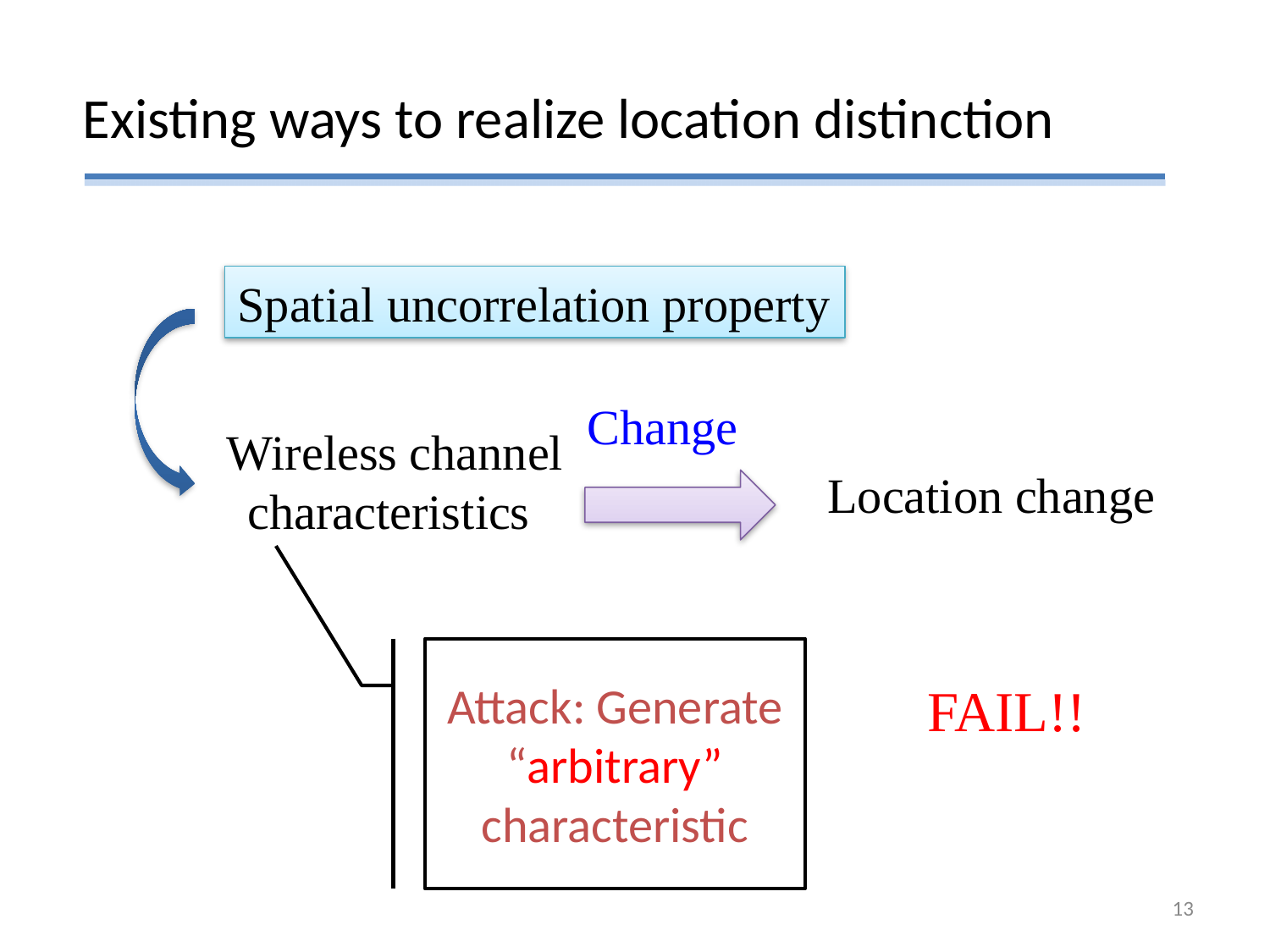

# Existing ways to realize location distinction
Spatial uncorrelation property

Change
Wireless channel characteristics
Location change

Attack: Generate “arbitrary” characteristic
FAIL!!
13